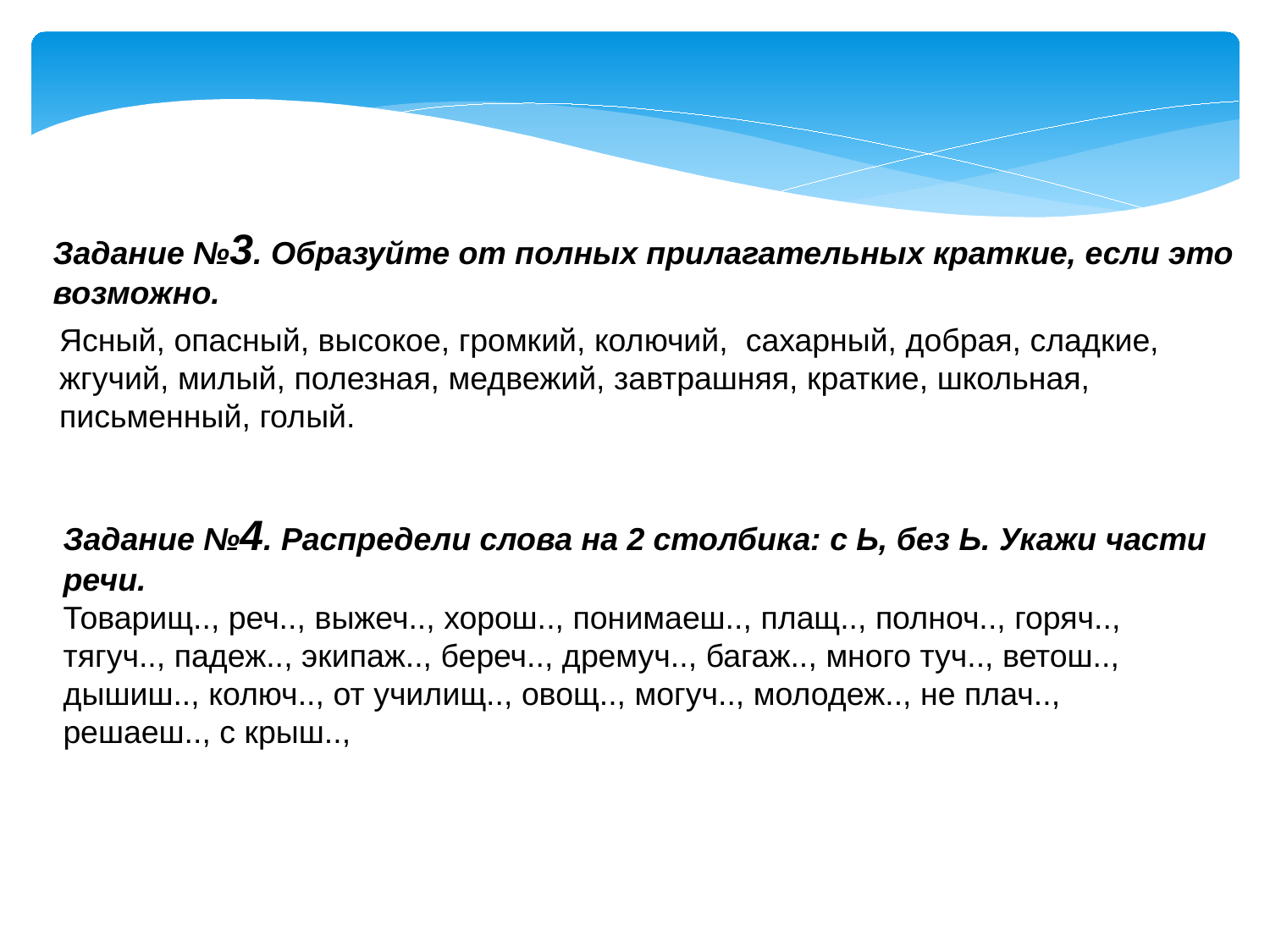

Задание №3. Образуйте от полных прилагательных краткие, если это возможно.

Ясный, опасный, высокое, громкий, колючий,  сахарный, добрая, сладкие, жгучий, милый, полезная, медвежий, завтрашняя, краткие, школьная, письменный, голый.

Задание №4. Распредели слова на 2 столбика: с Ь, без Ь. Укажи части речи.
Товарищ.., реч.., выжеч.., хорош.., понимаеш.., плащ.., полноч.., горяч.., тягуч.., падеж.., экипаж.., береч.., дремуч.., багаж.., много туч.., ветош.., дышиш.., колюч.., от училищ.., овощ.., могуч.., молодеж.., не плач.., решаеш.., с крыш..,